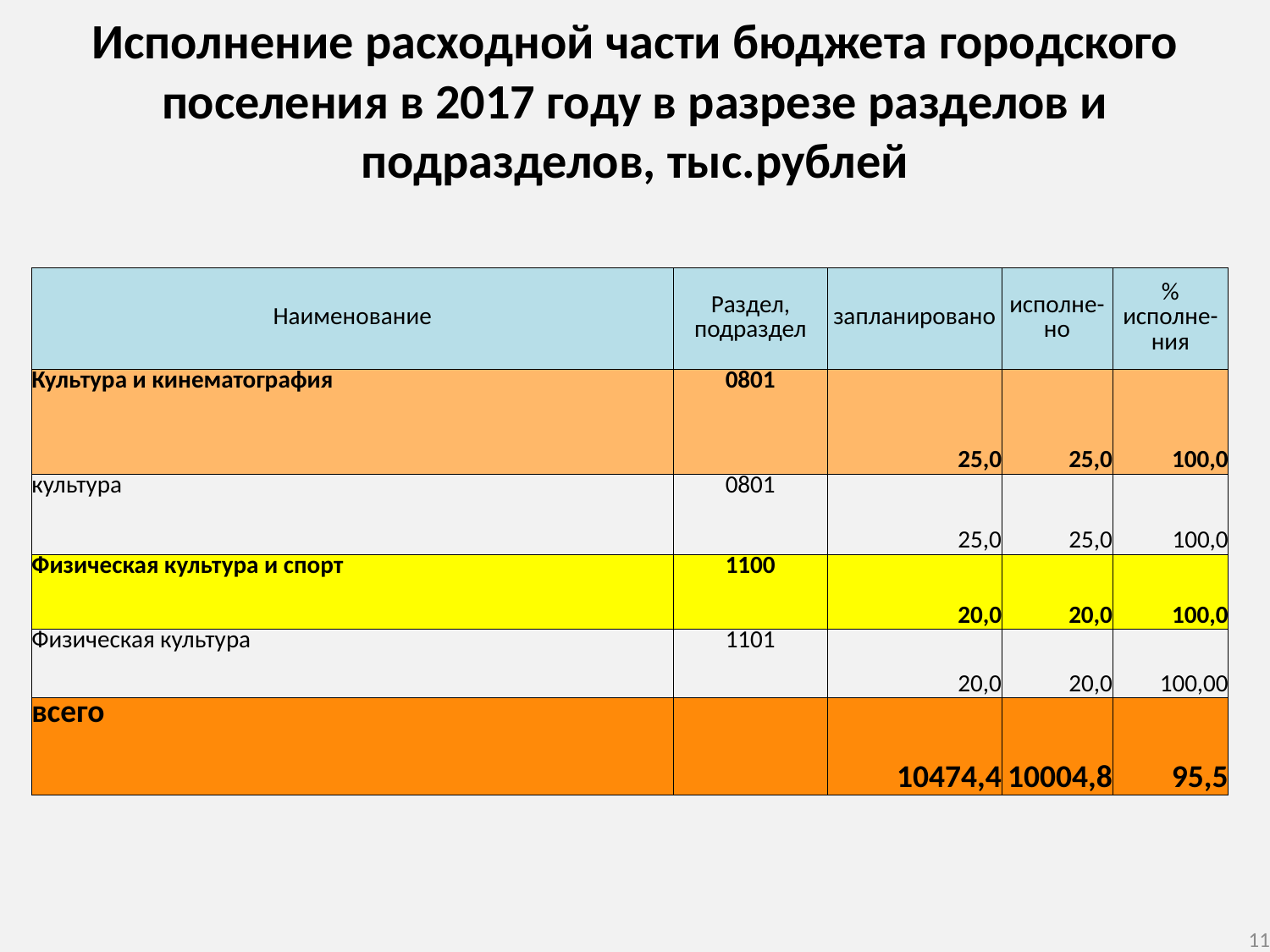

Исполнение расходной части бюджета городского поселения в 2017 году в разрезе разделов и подразделов, тыс.рублей
| Наименование | Раздел, подраздел | запланировано | исполне- но | % исполне-ния |
| --- | --- | --- | --- | --- |
| Культура и кинематография | 0801 | 25,0 | 25,0 | 100,0 |
| культура | 0801 | 25,0 | 25,0 | 100,0 |
| Физическая культура и спорт | 1100 | 20,0 | 20,0 | 100,0 |
| Физическая культура | 1101 | 20,0 | 20,0 | 100,00 |
| всего |  | 10474,4 | 10004,8 | 95,5 |
11